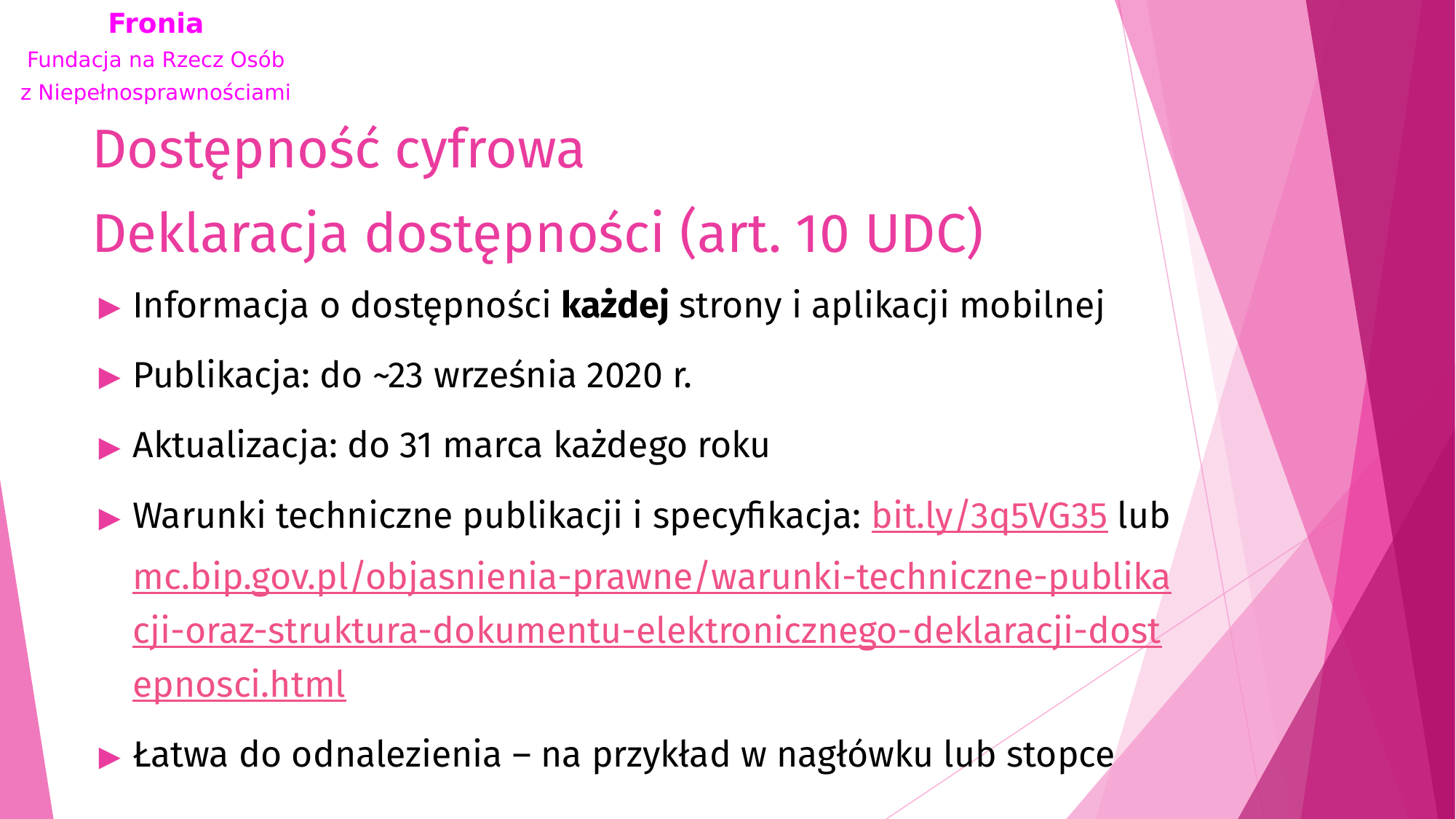

# Dostępność cyfrowa Deklaracja dostępności (art. 10 UDC)
Informacja o dostępności każdej strony i aplikacji mobilnej
Publikacja: do ~23 września 2020 r.
Aktualizacja: do 31 marca każdego roku
Warunki techniczne publikacji i specyfikacja: bit.ly/3q5VG35 lub mc.bip.gov.pl/objasnienia-prawne/warunki-techniczne-publikacji-oraz-struktura-dokumentu-elektronicznego-deklaracji-dostepnosci.html
Łatwa do odnalezienia – na przykład w nagłówku lub stopce